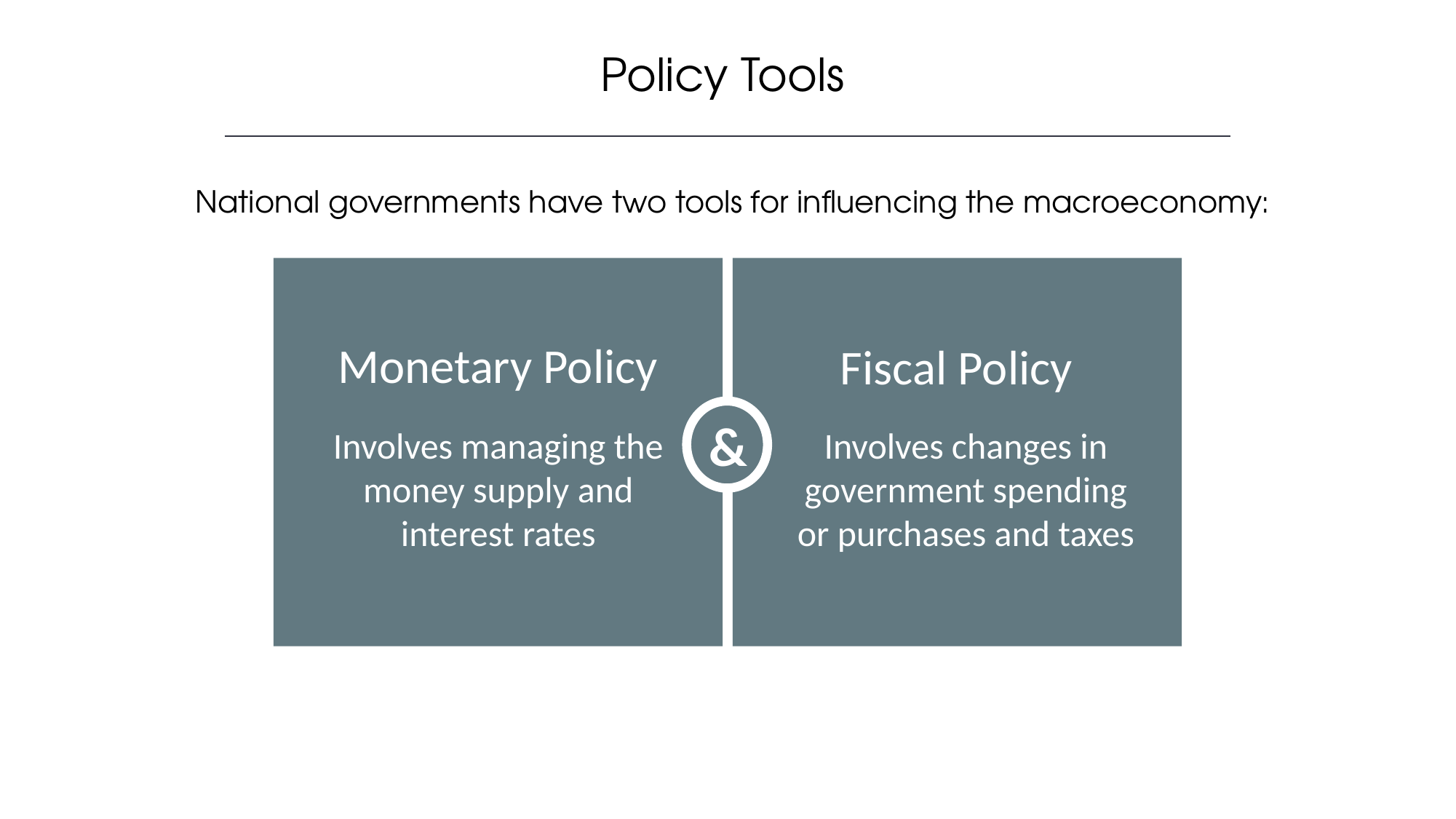

Policy Tools
HAWKES LEARNING
National governments have two tools for influencing the macroeconomy:

&
Monetary Policy
Fiscal Policy
Involves managing the money supply and interest rates
Involves changes in government spending or purchases and taxes